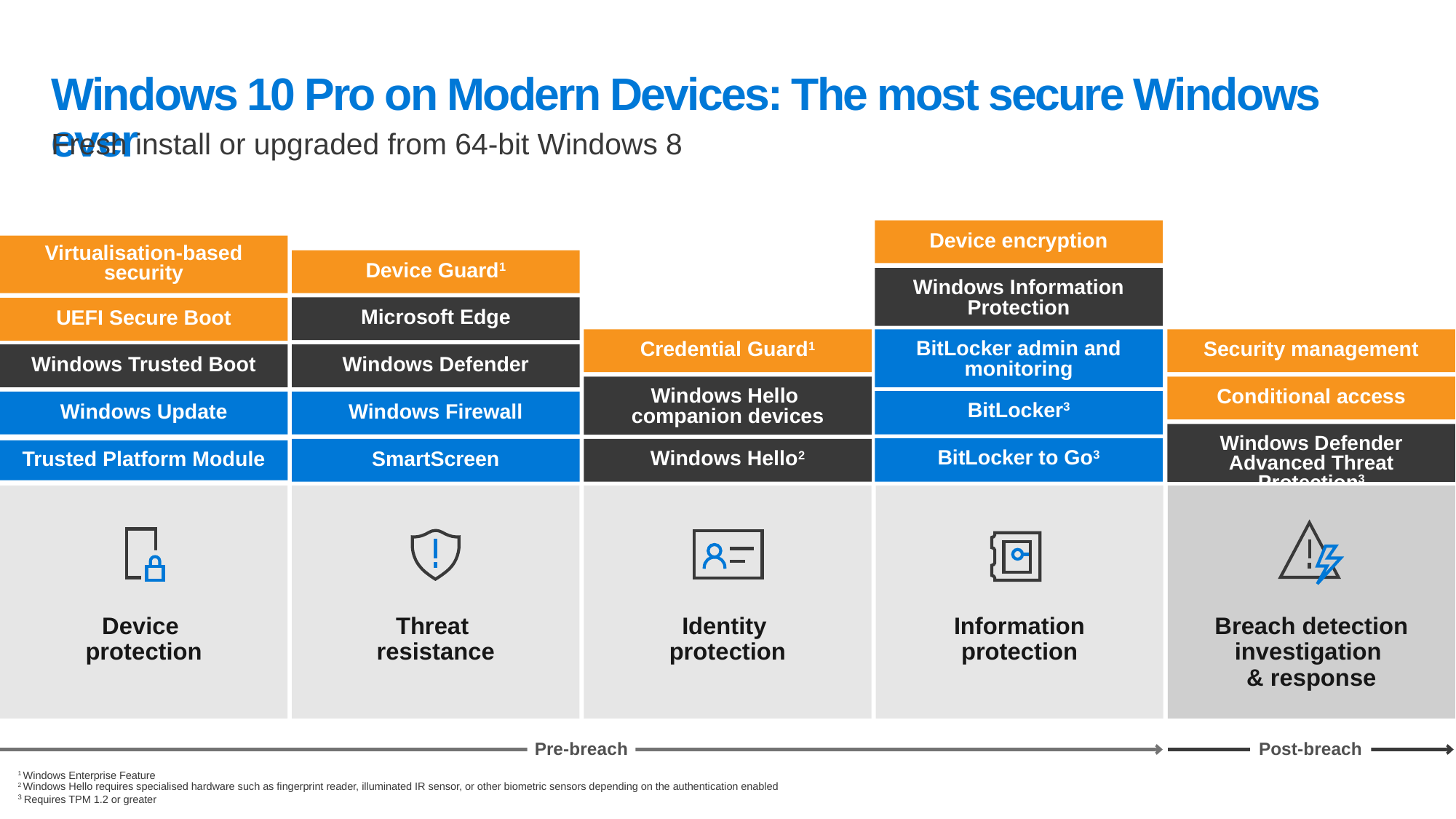

# Windows 10 Pro on Modern Devices: The most secure Windows ever
Fresh install or upgraded from 64-bit Windows 8
Device encryption
Virtualisation-based security
Device Guard1
Windows Information Protection
Microsoft Edge
UEFI Secure Boot
Credential Guard1
BitLocker admin and monitoring
Security management
Windows Trusted Boot
Windows Defender
Conditional access
Windows Hello
companion devices
BitLocker3
Windows Update
Windows Firewall
Windows Defender Advanced Threat Protection3
BitLocker to Go3
Trusted Platform Module
SmartScreen
Windows Hello2
Device
protection

Threat
resistance

Identity
protection

Information protection

Breach detection investigation
& response

Pre-breach
Post-breach
1 Windows Enterprise Feature
2 Windows Hello requires specialised hardware such as fingerprint reader, illuminated IR sensor, or other biometric sensors depending on the authentication enabled
3 Requires TPM 1.2 or greater